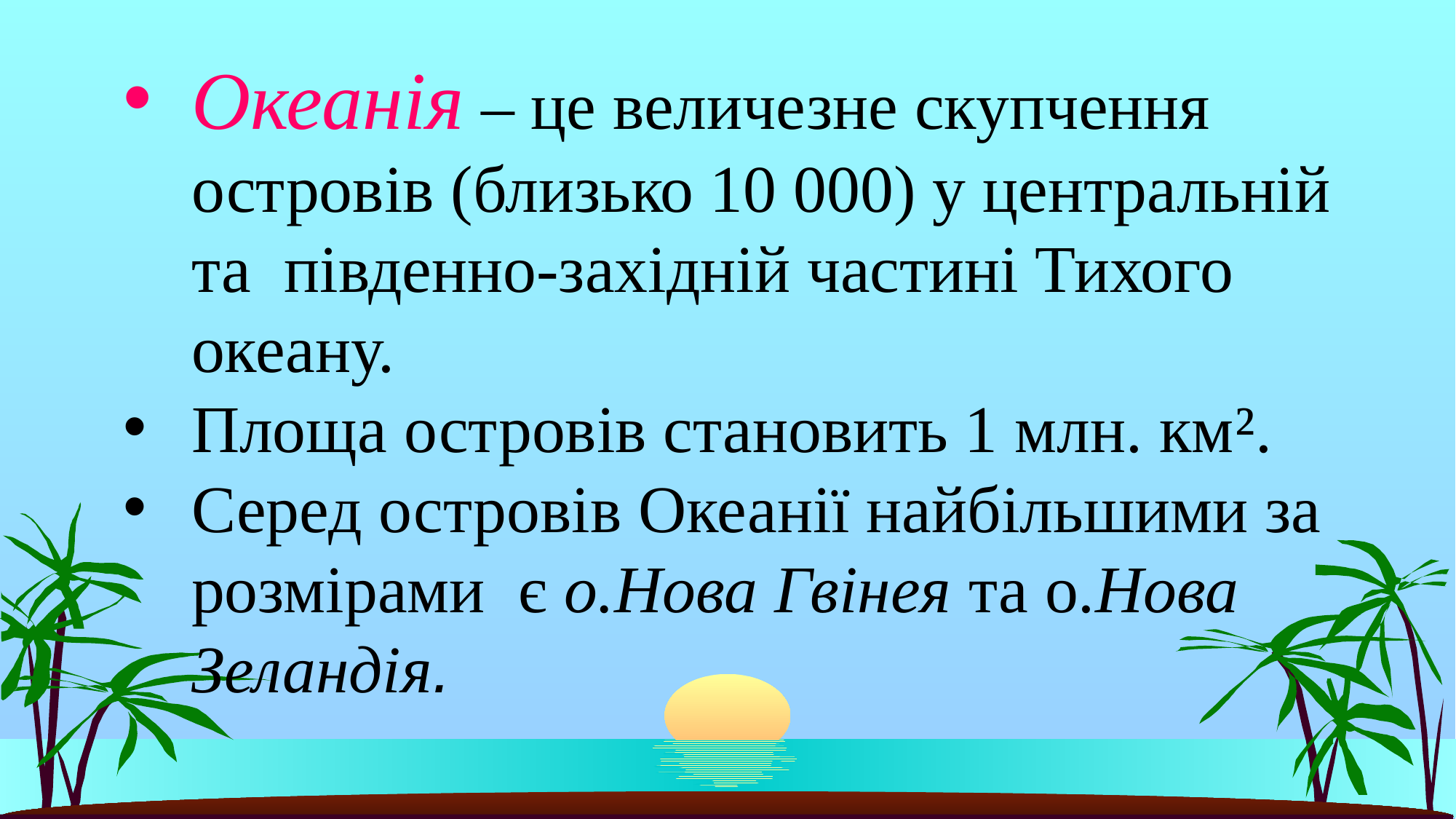

Океанія – це величезне скупчення островів (близько 10 000) у центральній та  південно-західній частині Тихого океану.
Площа островів становить 1 млн. км².
Серед островів Океанії найбільшими за  розмірами  є о.Нова Гвінея та о.Нова Зеландія.